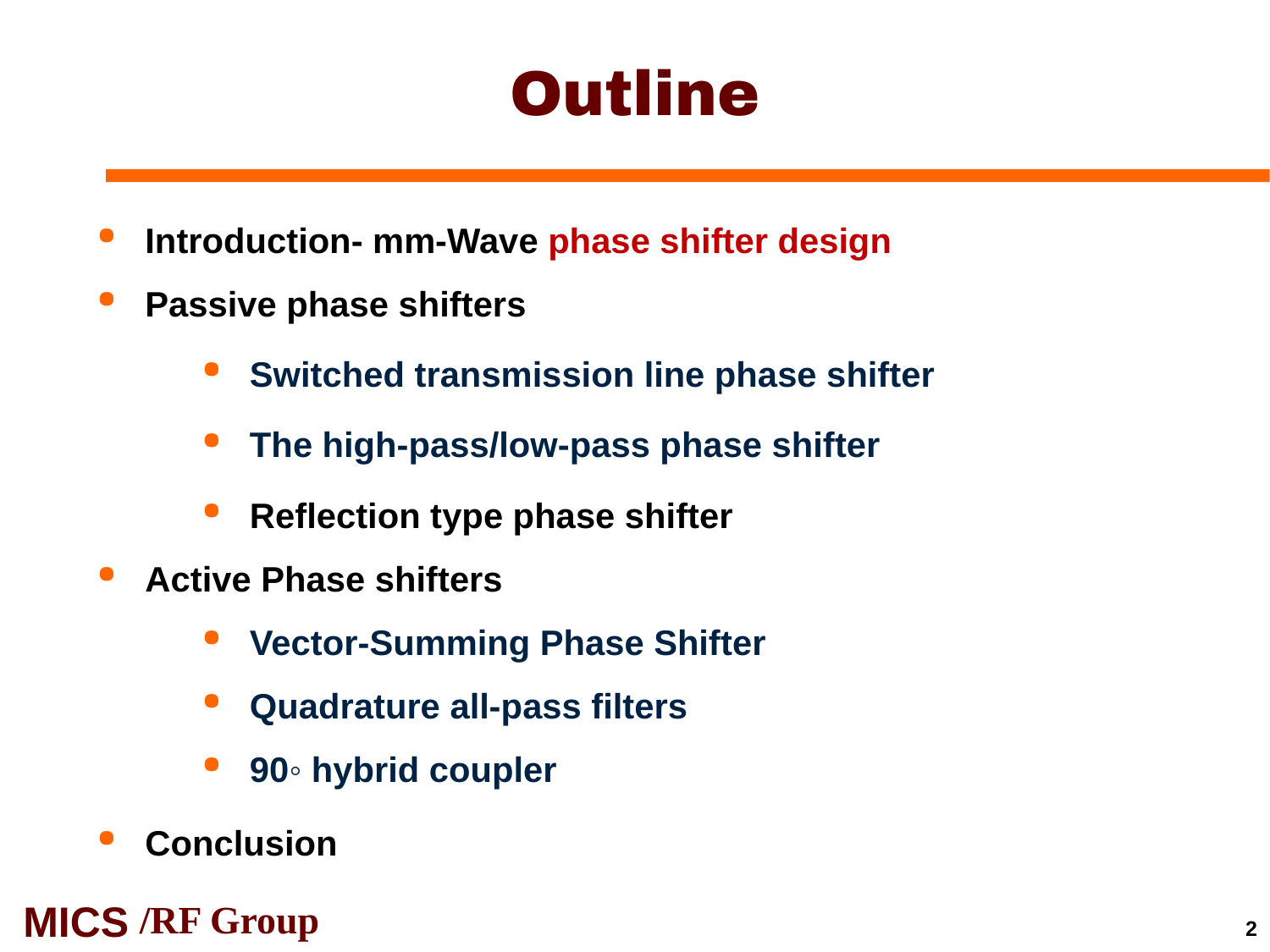

# Outline
Introduction- mm-Wave phase shifter design
Passive phase shifters
Switched transmission line phase shifter
The high-pass/low-pass phase shifter
Reflection type phase shifter
Active Phase shifters
Vector-Summing Phase Shifter
Quadrature all-pass filters
90◦ hybrid coupler
Conclusion
/RF Group
2